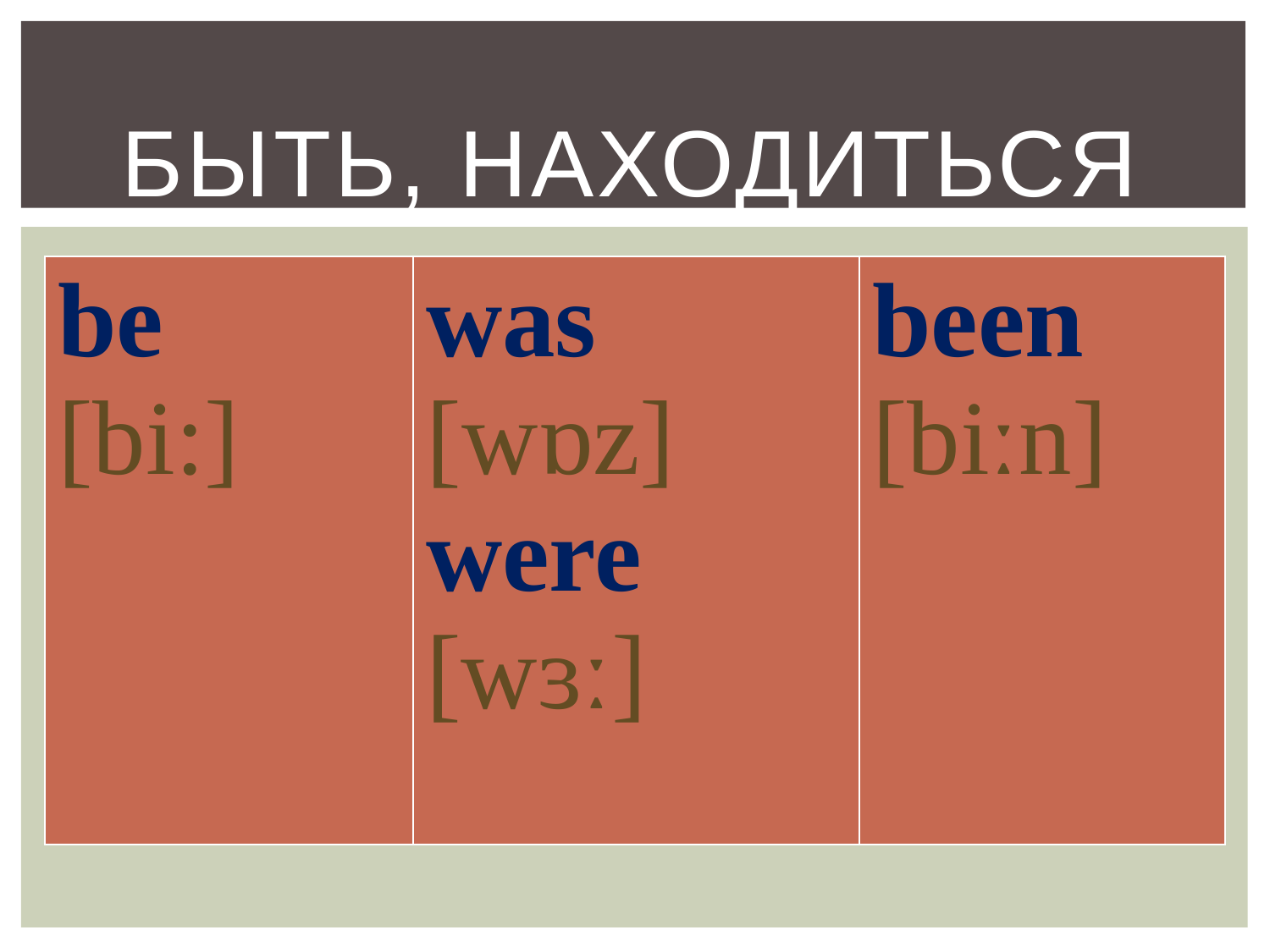

# быть, находиться
| be [bi:] | was [wɒz] were [wɜː] | been [biːn] |
| --- | --- | --- |